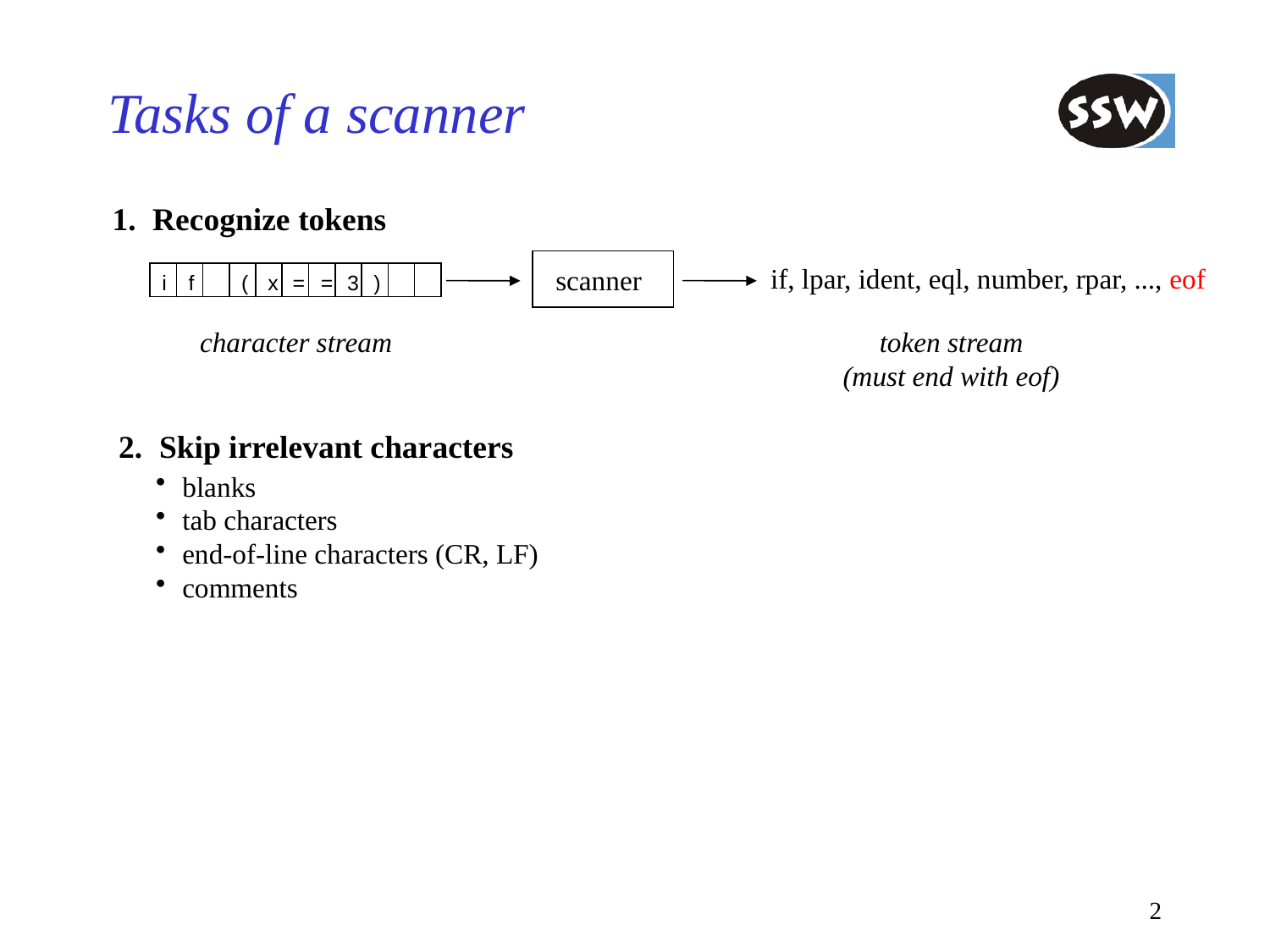

# Tasks of a scanner
1.	Recognize tokens

if, lpar, ident, eql, number, rpar, ..., eof
scanner

i
f
(
x
=
=
3
)

character stream
token stream
(must end with eof)
2.	Skip irrelevant characters
blanks
tab characters
end-of-line characters (CR, LF)
comments
2